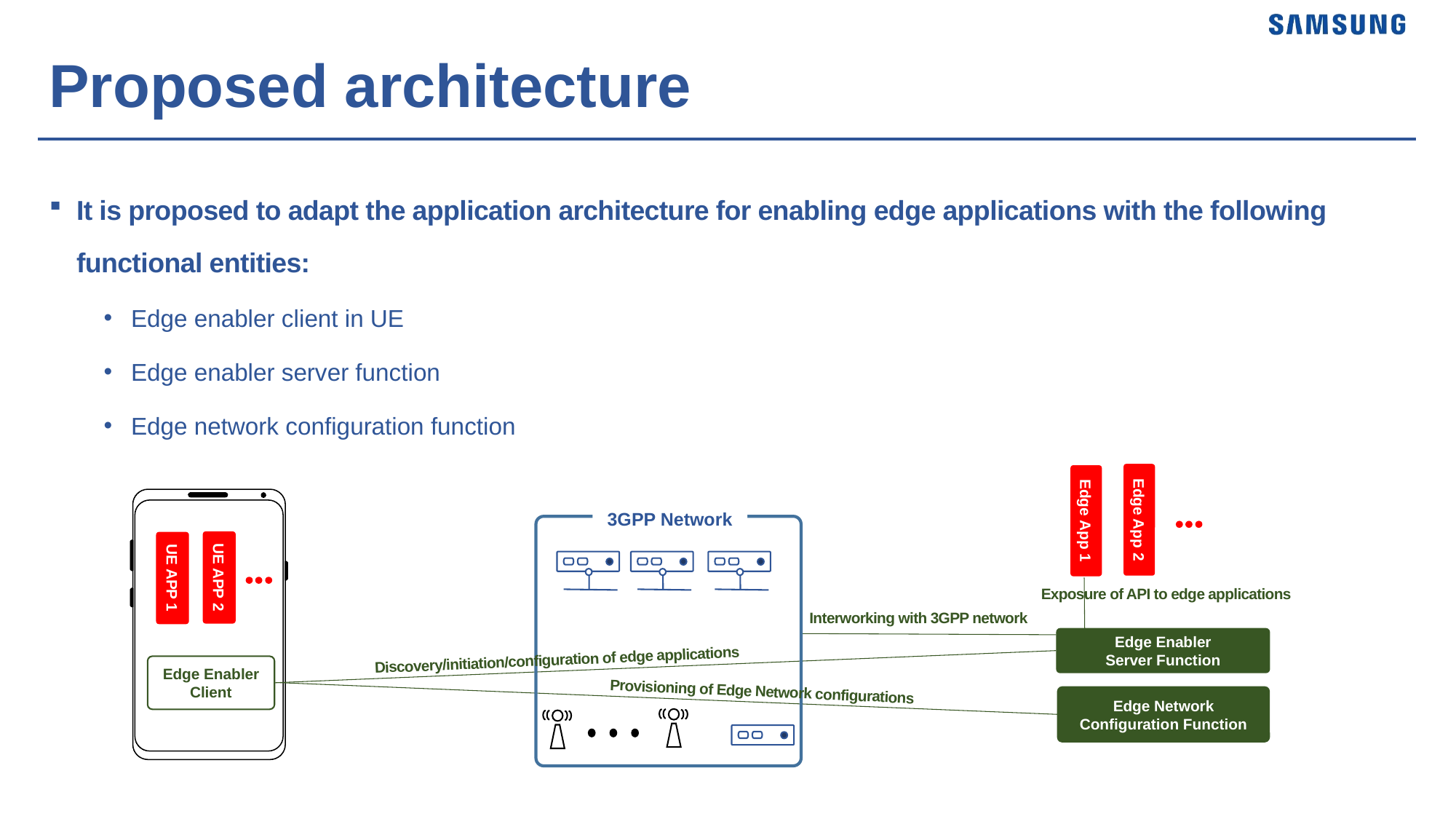

# Proposed architecture
It is proposed to adapt the application architecture for enabling edge applications with the following functional entities:
Edge enabler client in UE
Edge enabler server function
Edge network configuration function

3GPP Network
Edge App 2
Edge App 1

UE APP 2
UE APP 1

Exposure of API to edge applications
Interworking with 3GPP network
Edge Enabler
Server Function
Discovery/initiation/configuration of edge applications
Edge Enabler Client
Provisioning of Edge Network configurations
Edge Network Configuration Function